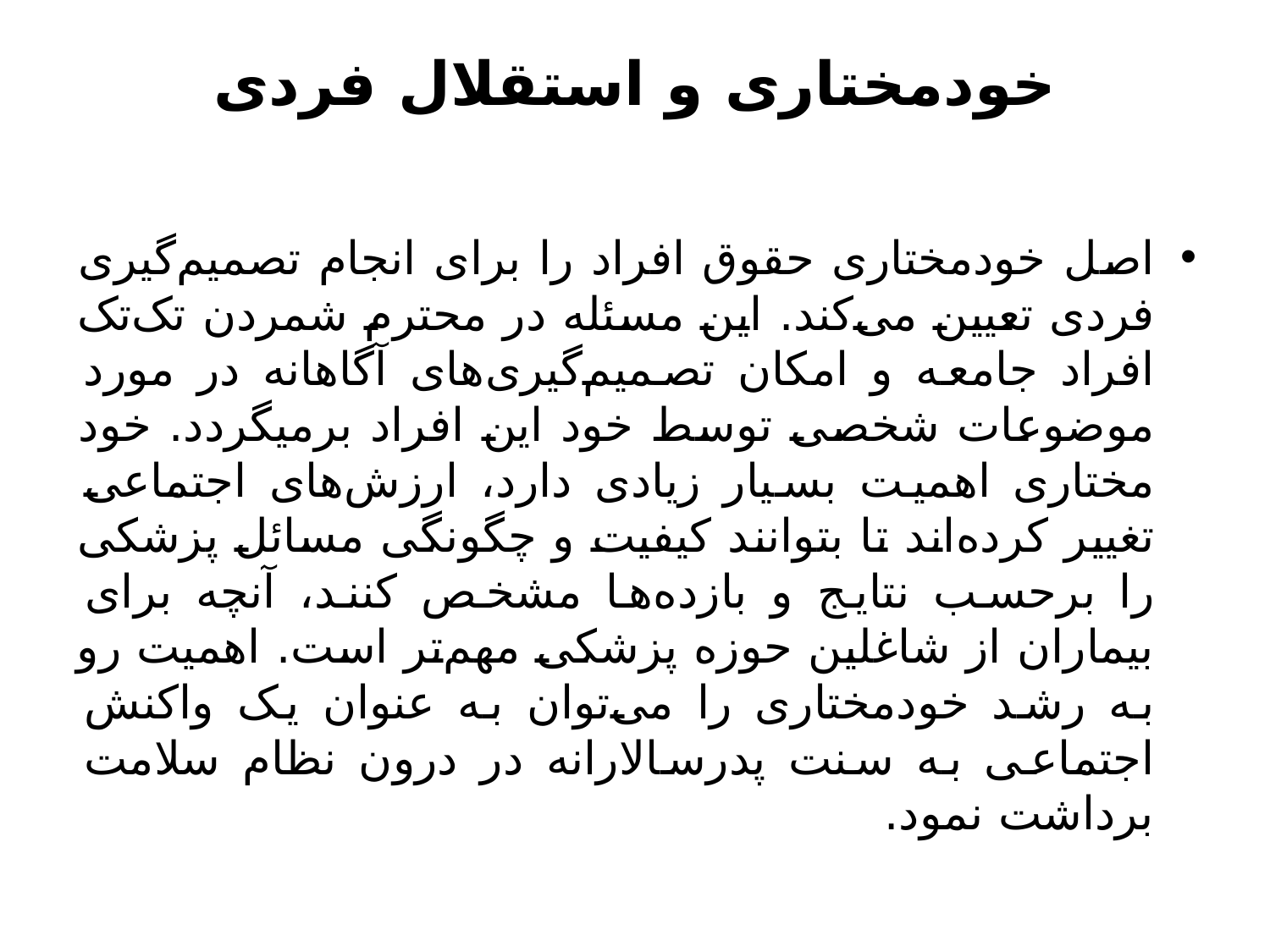

# خودمختاری و استقلال فردی
اصل خودمختاری حقوق افراد را برای انجام تصمیم‌گیری فردی تعیین می‌کند. این مسئله در محترم شمردن تک‌تک افراد جامعه و امکان تصمیم‌گیری‌های آگاهانه در مورد موضوعات شخصی توسط خود این افراد برمیگردد. خود مختاری اهمیت بسیار زیادی دارد، ارزش‌های اجتماعی تغییر کرده‌اند تا بتوانند کیفیت و چگونگی مسائل پزشکی را برحسب نتایج و بازده‌ها مشخص کنند، آنچه برای بیماران از شاغلین حوزه پزشکی مهم‌تر است. اهمیت رو به رشد خودمختاری را می‌توان به عنوان یک واکنش اجتماعی به سنت پدرسالارانه در درون نظام سلامت برداشت نمود.